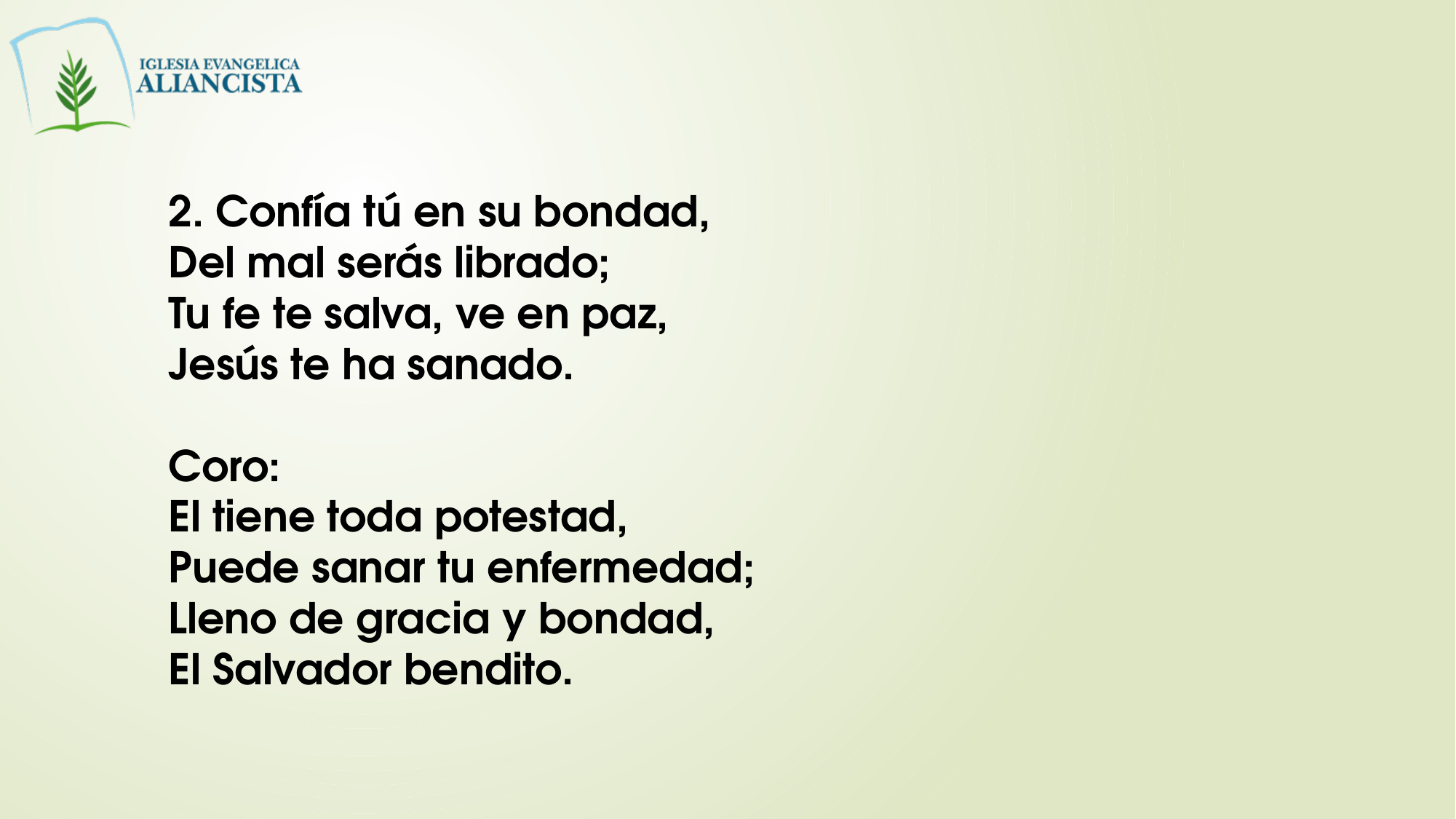

2. Confía tú en su bondad,
Del mal serás librado;
Tu fe te salva, ve en paz,
Jesús te ha sanado.

Coro:
El tiene toda potestad,
Puede sanar tu enfermedad;
Lleno de gracia y bondad,
El Salvador bendito.